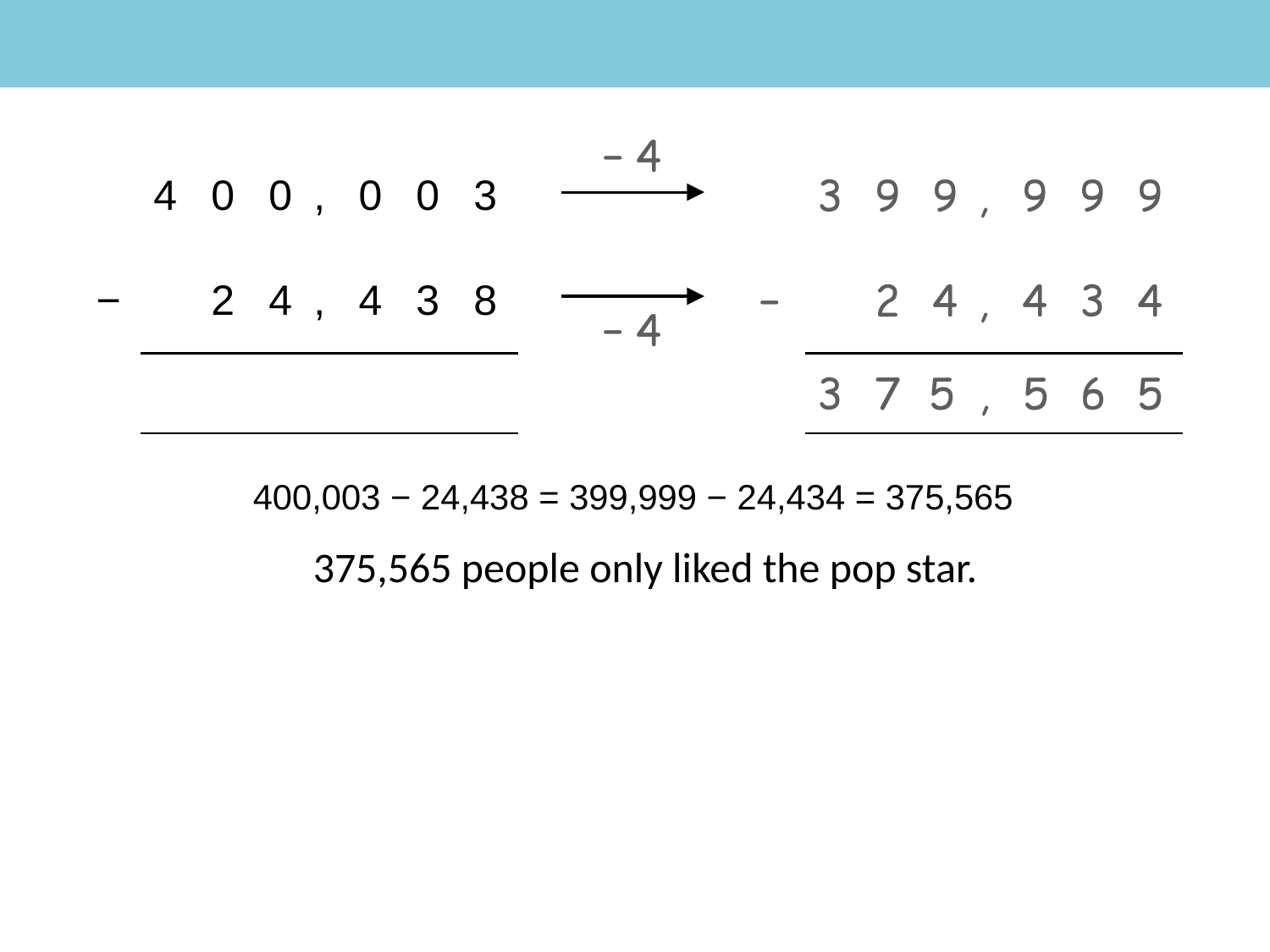

− 4
− 4
|  | 4 | 0 | 0 | , | 0 | 0 | 3 |
| --- | --- | --- | --- | --- | --- | --- | --- |
| − |  | 2 | 4 | , | 4 | 3 | 8 |
|  |  |  |  |  |  |  |  |
|  | 3 | 9 | 9 | , | 9 | 9 | 9 |
| --- | --- | --- | --- | --- | --- | --- | --- |
| − |  | 2 | 4 | , | 4 | 3 | 4 |
|  |  |  |  |  |  |  |  |
3
7
5
,
5
6
5

400,003 − 24,438 = 399,999 − 24,434 = 375,565
375,565 people only liked the pop star.